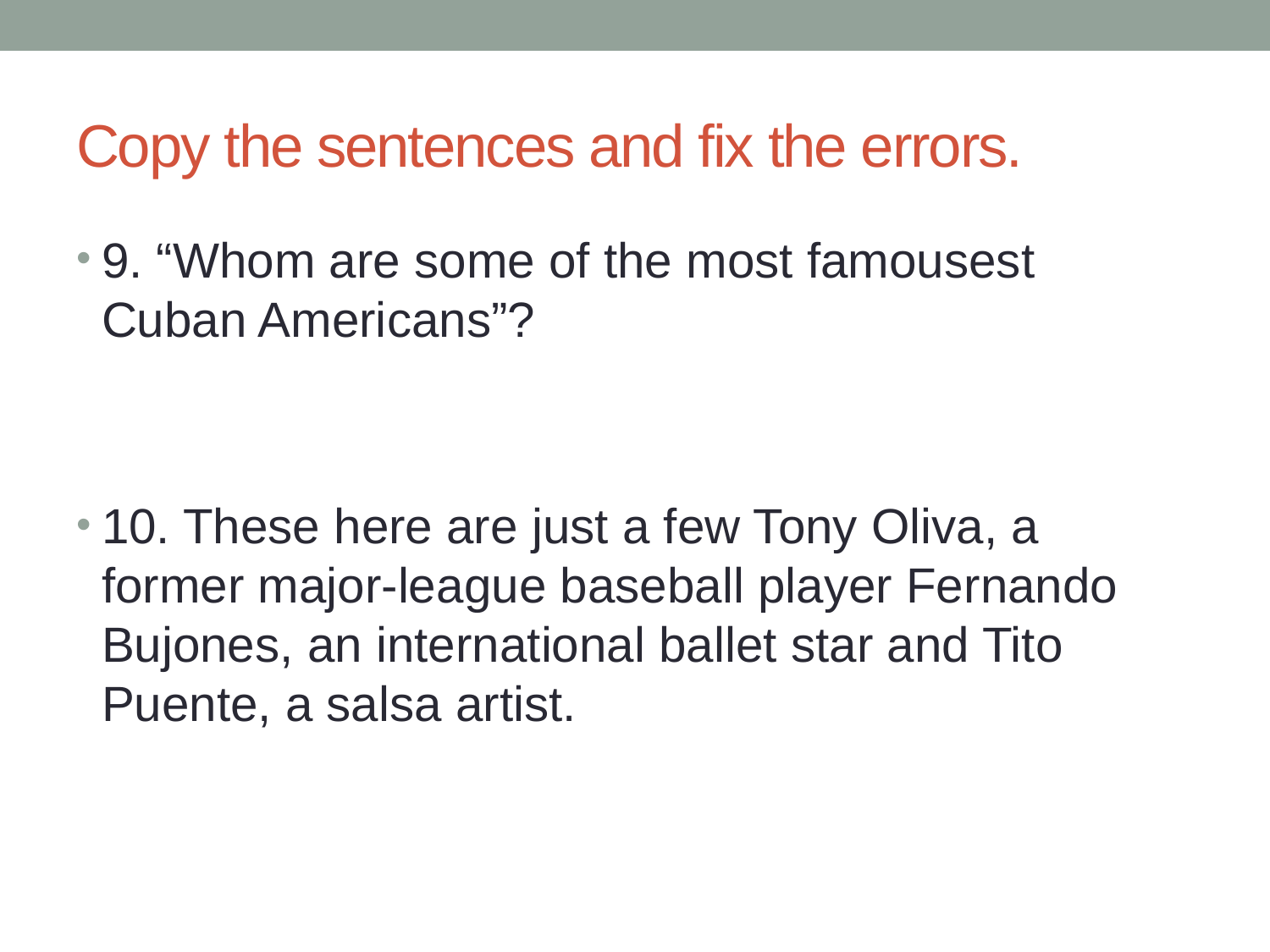

# Copy the sentences and fix the errors.
9. “Whom are some of the most famousest Cuban Americans”?

10. These here are just a few Tony Oliva, a former major-league baseball player Fernando Bujones, an international ballet star and Tito Puente, a salsa artist.